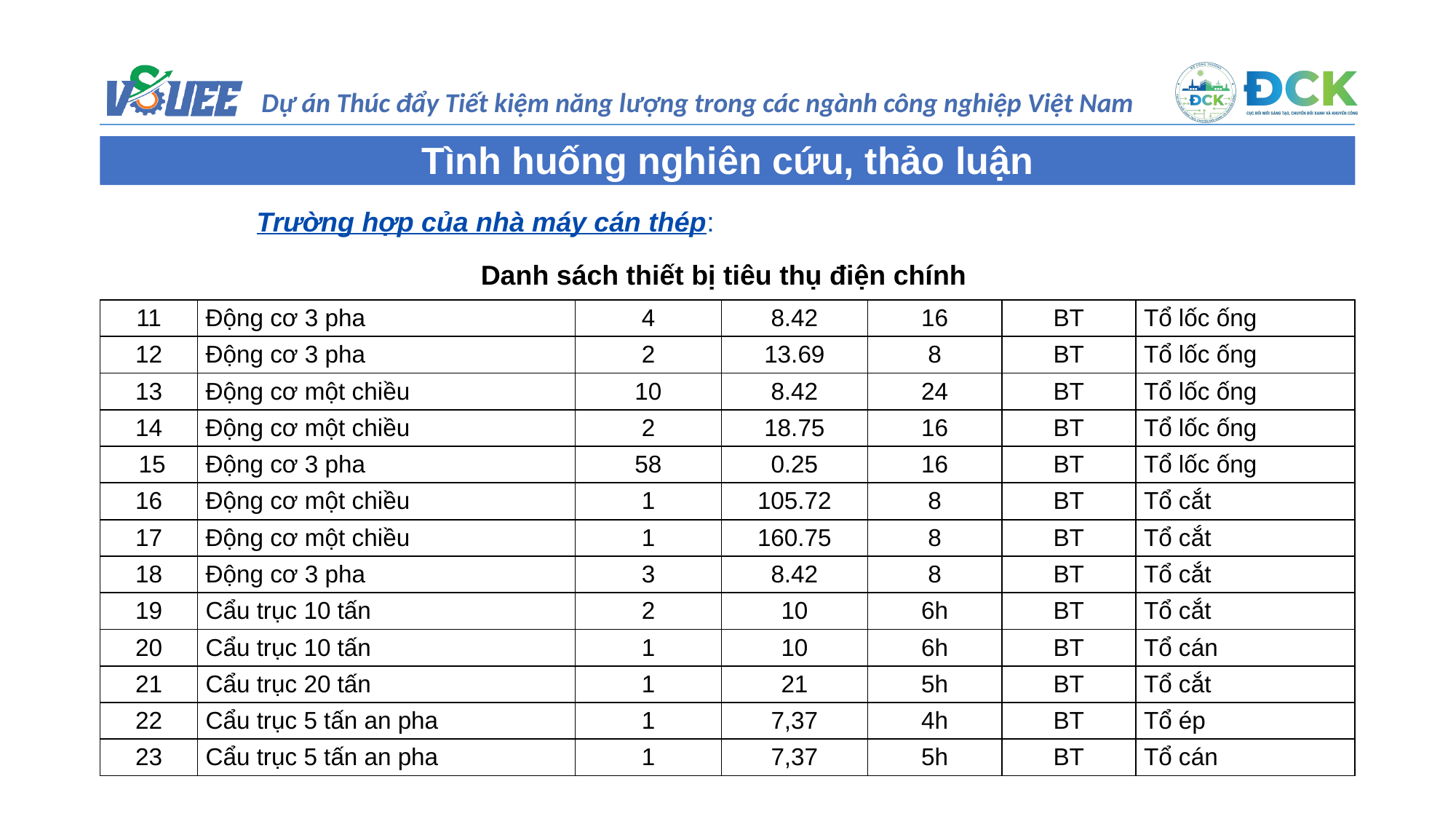

Tình huống nghiên cứu, thảo luận
Trường hợp của nhà máy cán thép:
Danh sách thiết bị tiêu thụ điện chính
| 11 | Động cơ 3 pha | 4 | 8.42 | 16 | BT | Tổ lốc ống |
| --- | --- | --- | --- | --- | --- | --- |
| 12 | Động cơ 3 pha | 2 | 13.69 | 8 | BT | Tổ lốc ống |
| 13 | Động cơ một chiều | 10 | 8.42 | 24 | BT | Tổ lốc ống |
| 14 | Động cơ một chiều | 2 | 18.75 | 16 | BT | Tổ lốc ống |
| 15 | Động cơ 3 pha | 58 | 0.25 | 16 | BT | Tổ lốc ống |
| 16 | Động cơ một chiều | 1 | 105.72 | 8 | BT | Tổ cắt |
| 17 | Động cơ một chiều | 1 | 160.75 | 8 | BT | Tổ cắt |
| 18 | Động cơ 3 pha | 3 | 8.42 | 8 | BT | Tổ cắt |
| 19 | Cẩu trục 10 tấn | 2 | 10 | 6h | BT | Tổ cắt |
| 20 | Cẩu trục 10 tấn | 1 | 10 | 6h | BT | Tổ cán |
| 21 | Cẩu trục 20 tấn | 1 | 21 | 5h | BT | Tổ cắt |
| 22 | Cẩu trục 5 tấn an pha | 1 | 7,37 | 4h | BT | Tổ ép |
| 23 | Cẩu trục 5 tấn an pha | 1 | 7,37 | 5h | BT | Tổ cán |